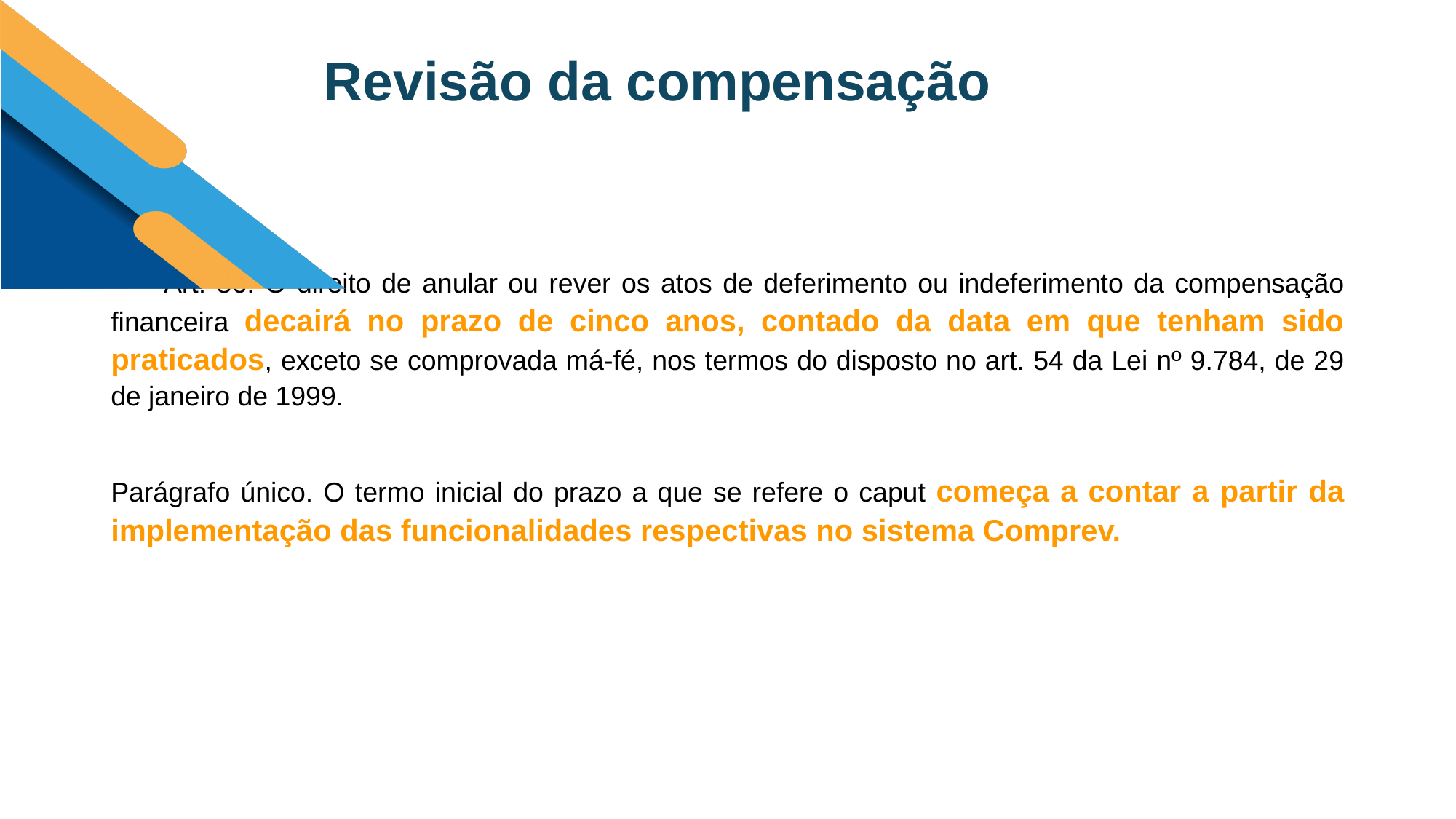

Revisão da compensação
     Art. 86. O direito de anular ou rever os atos de deferimento ou indeferimento da compensação financeira decairá no prazo de cinco anos, contado da data em que tenham sido praticados, exceto se comprovada má-fé, nos termos do disposto no art. 54 da Lei nº 9.784, de 29 de janeiro de 1999.

Parágrafo único. O termo inicial do prazo a que se refere o caput começa a contar a partir da implementação das funcionalidades respectivas no sistema Comprev.